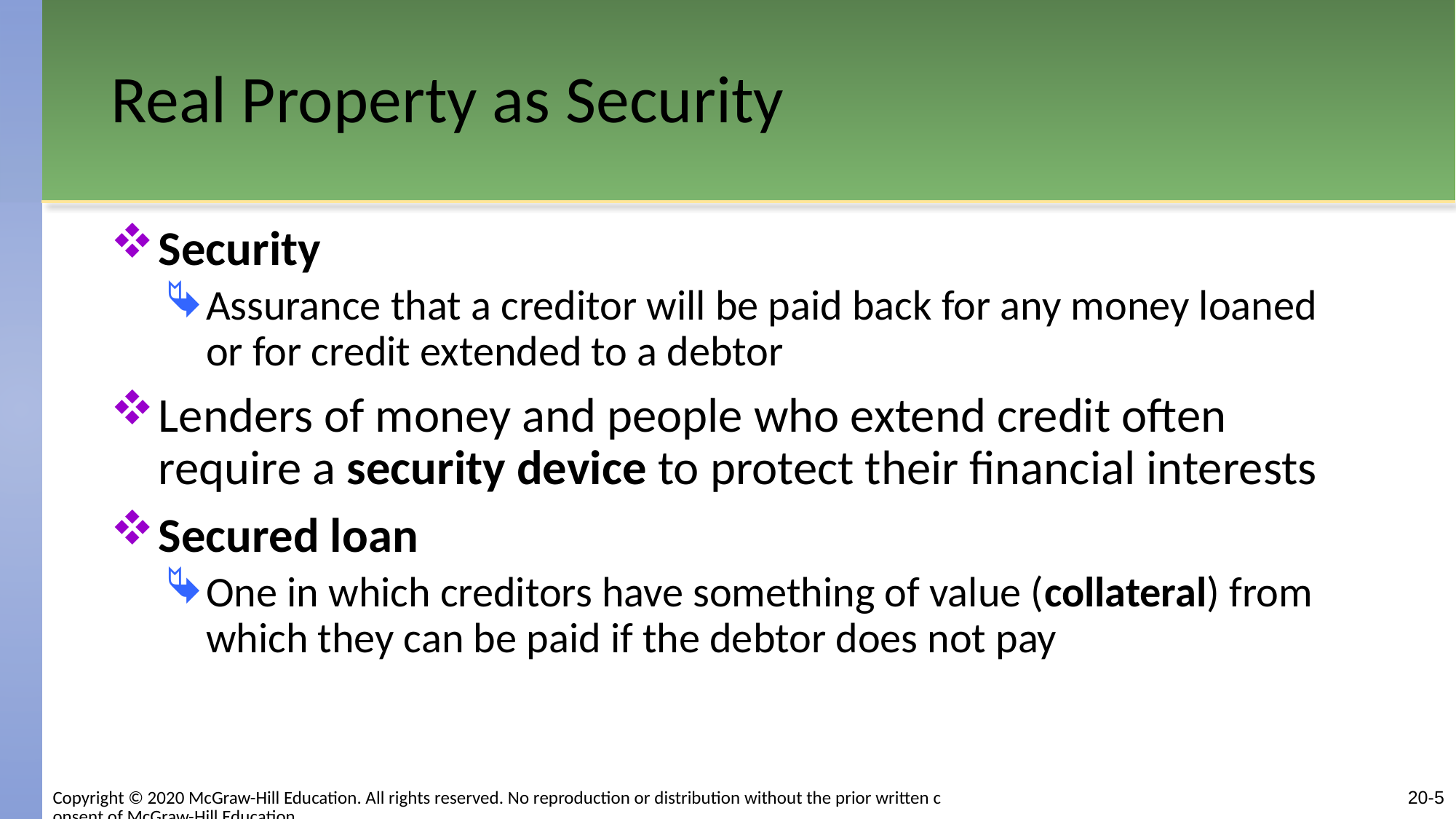

# Real Property as Security
Security
Assurance that a creditor will be paid back for any money loaned or for credit extended to a debtor
Lenders of money and people who extend credit often require a security device to protect their financial interests
Secured loan
One in which creditors have something of value (collateral) from which they can be paid if the debtor does not pay

20-5
Copyright © 2020 McGraw-Hill Education. All rights reserved. No reproduction or distribution without the prior written consent of McGraw-Hill Education.